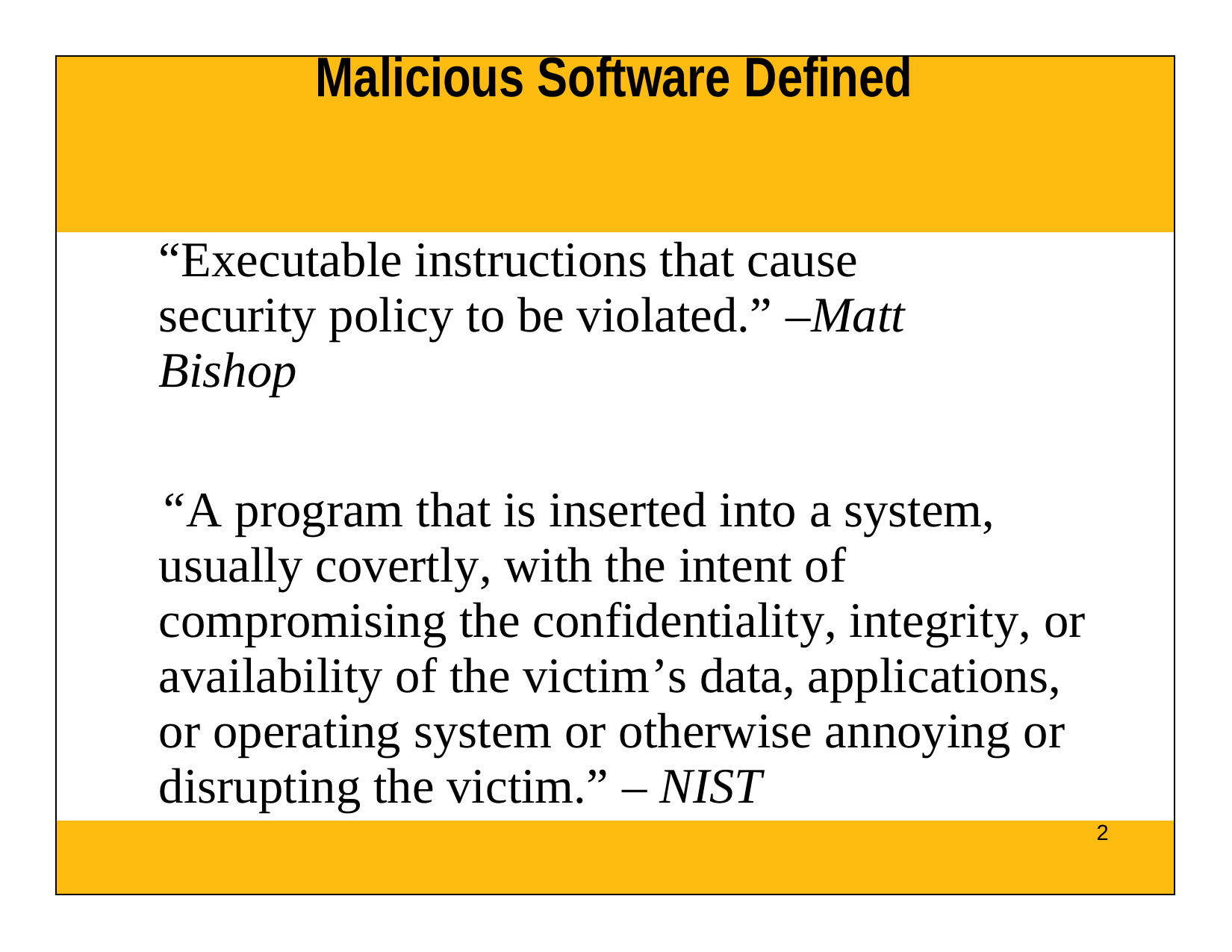

| Malicious Software Defined |
| --- |
| “Executable instructions that cause security policy to be violated.” –Matt Bishop “A program that is inserted into a system, usually covertly, with the intent of compromising the confidentiality, integrity, or availability of the victim’s data, applications, or operating system or otherwise annoying or disrupting the victim.” – NIST |
| 2 |